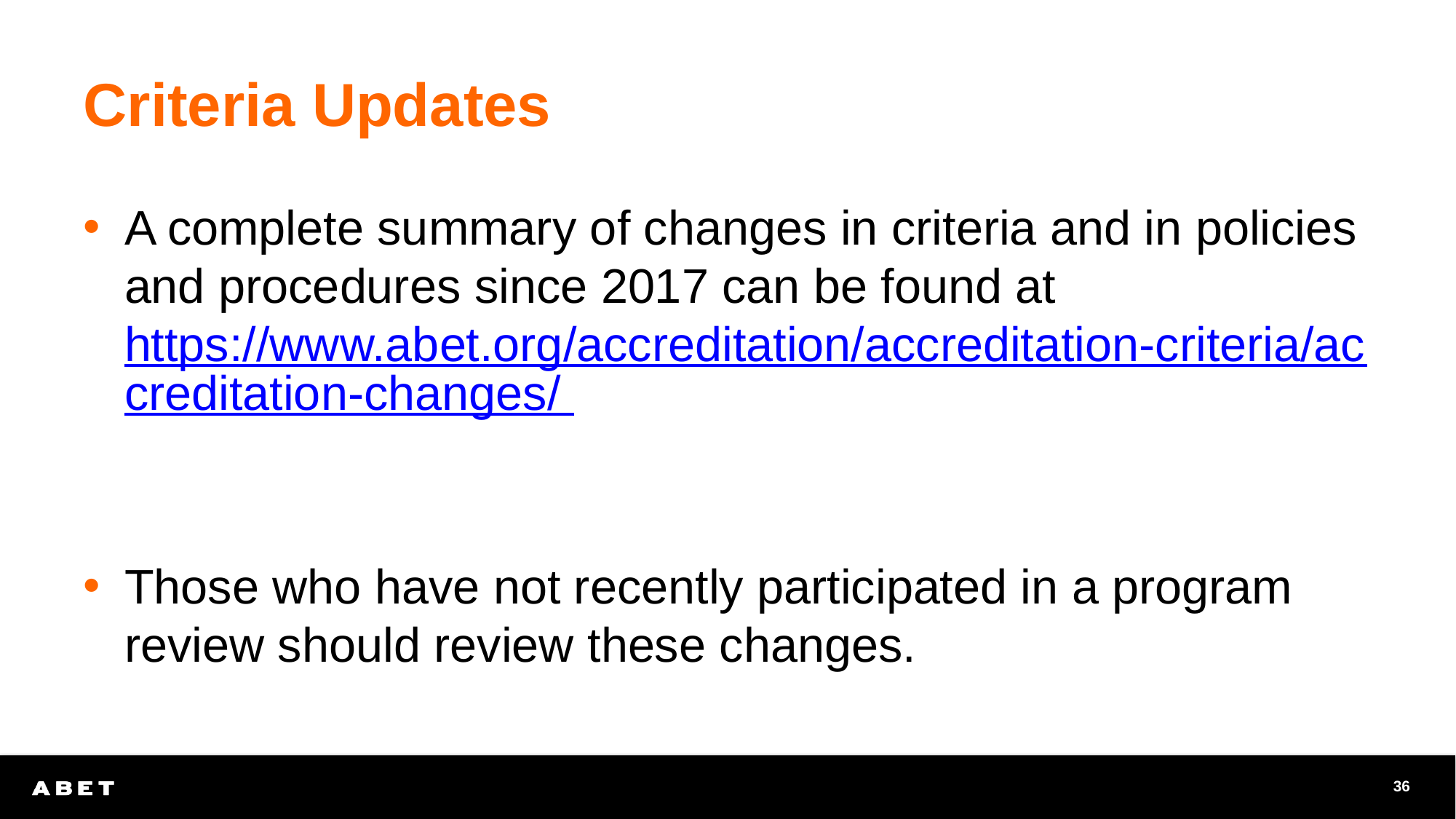

# Criteria Updates
A complete summary of changes in criteria and in policies and procedures since 2017 can be found at
https://www.abet.org/accreditation/accreditation-criteria/accreditation-changes/

Those who have not recently participated in a program review should review these changes.